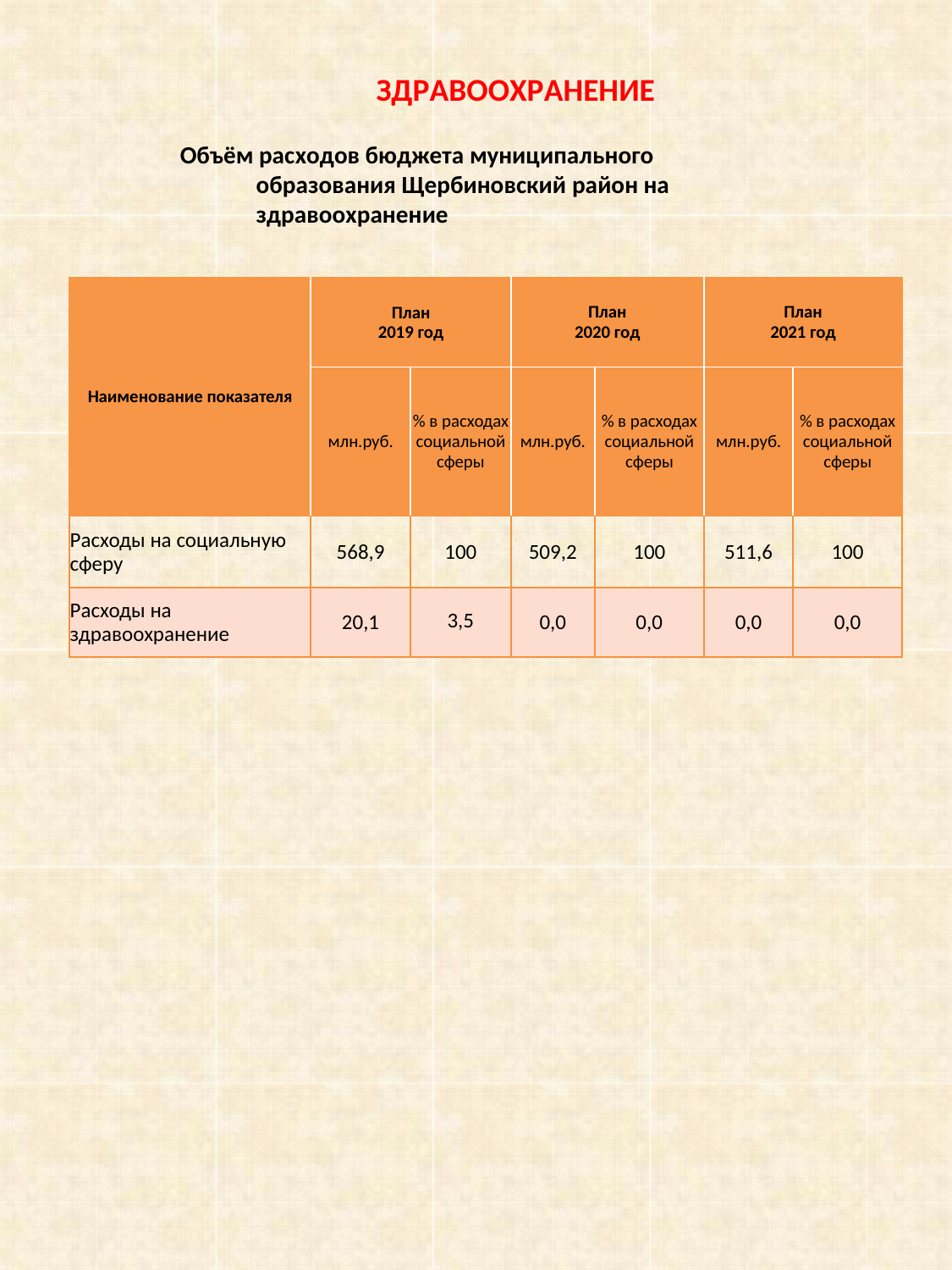

ЗДРАВООХРАНЕНИЕ

Объём расходов бюджета муниципального образования Щербиновский район на здравоохранение
| Наименование показателя | План 2019 год |  | План 2020 год |  | План 2021 год |  |
| --- | --- | --- | --- | --- | --- | --- |
|  | млн.руб. | % в расходах социальной сферы | млн.руб. | % в расходах социальной сферы | млн.руб. | % в расходах социальной сферы |
| Расходы на социальную сферу | 568,9 | 100 | 509,2 | 100 | 511,6 | 100 |
| Расходы на здравоохранение | 20,1 | 3,5 | 0,0 | 0,0 | 0,0 | 0,0 |